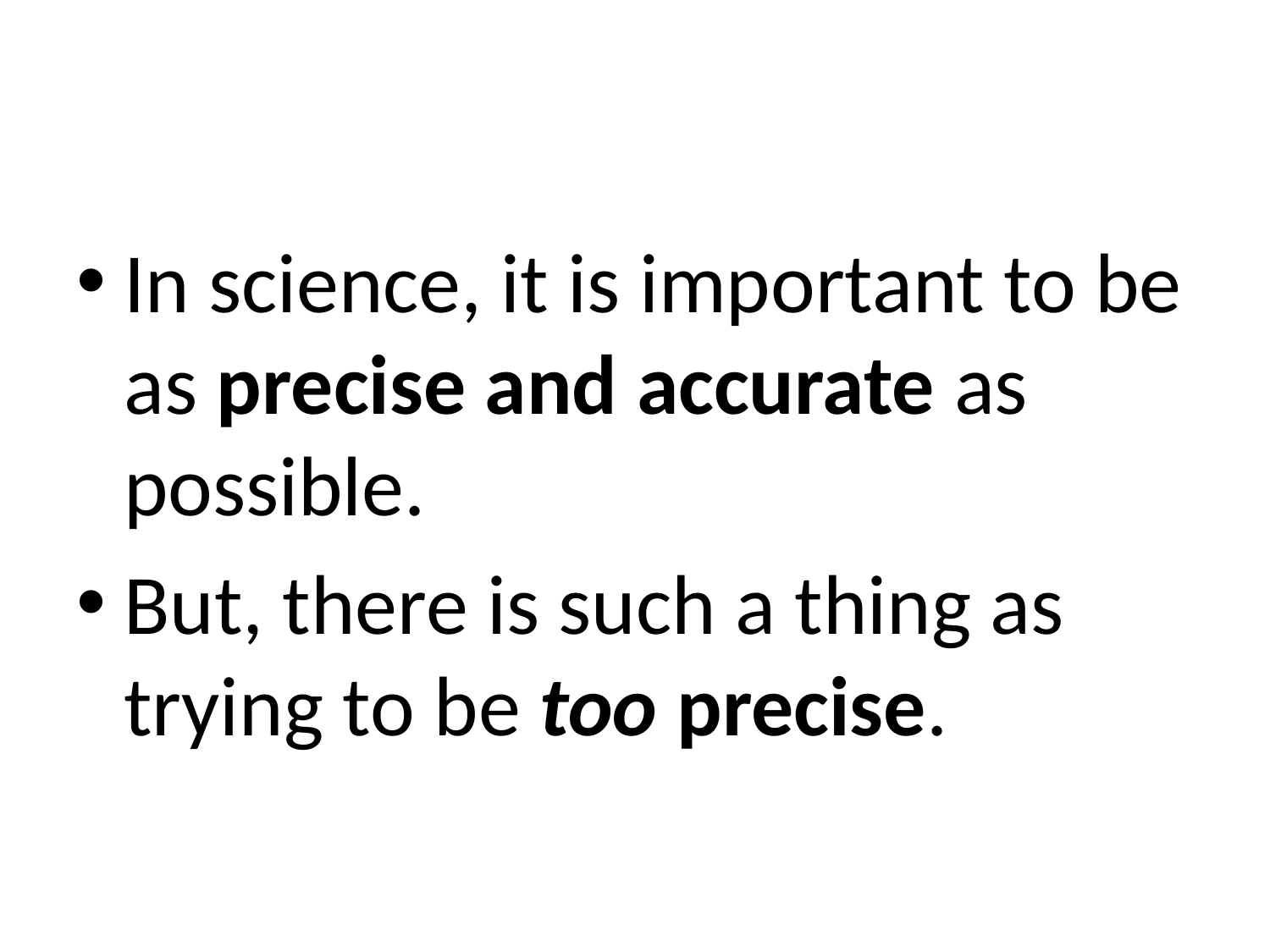

#
In science, it is important to be as precise and accurate as possible.
But, there is such a thing as trying to be too precise.